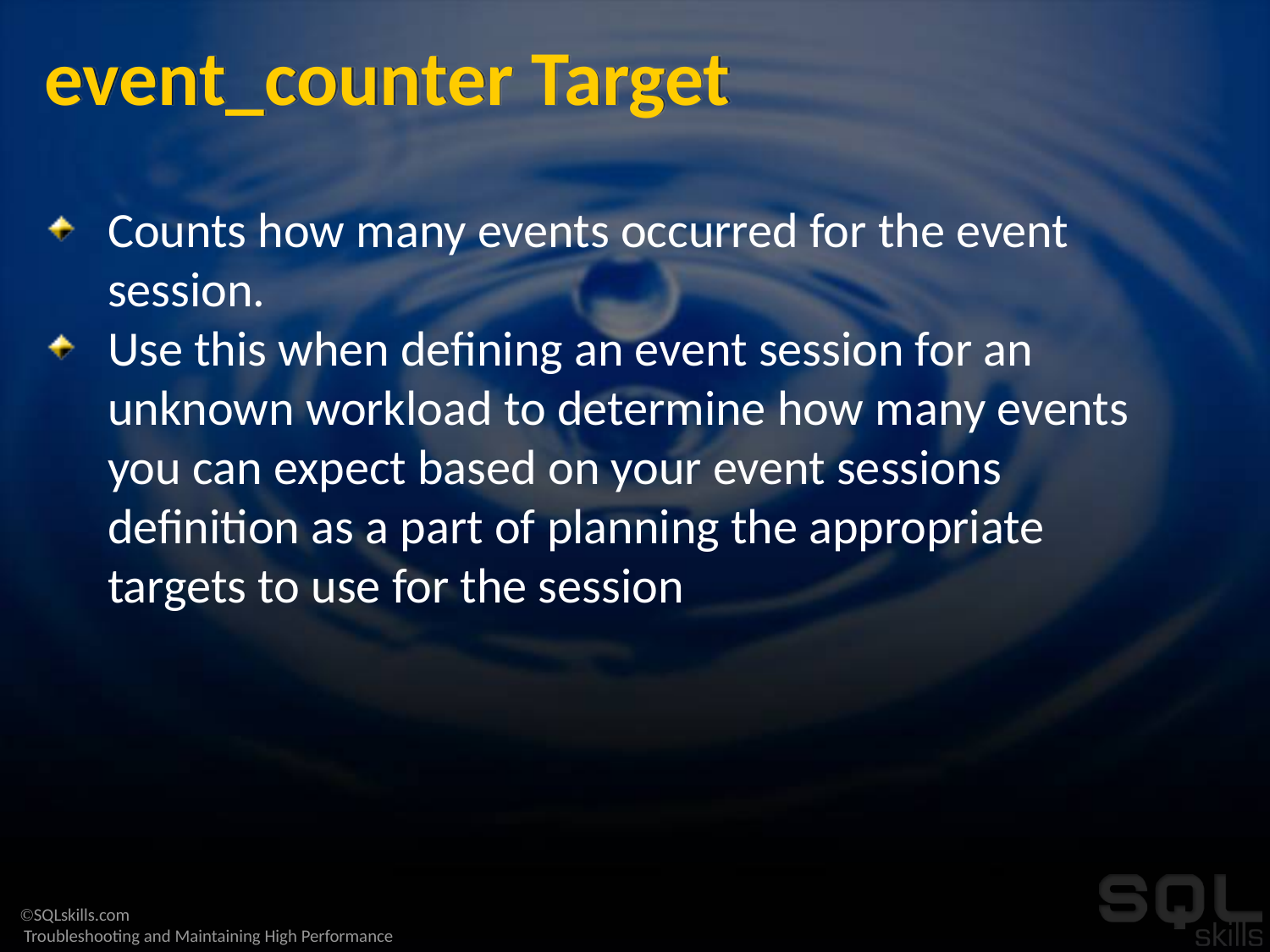

# event_counter Target
Counts how many events occurred for the event session.
Use this when defining an event session for an unknown workload to determine how many events you can expect based on your event sessions definition as a part of planning the appropriate targets to use for the session